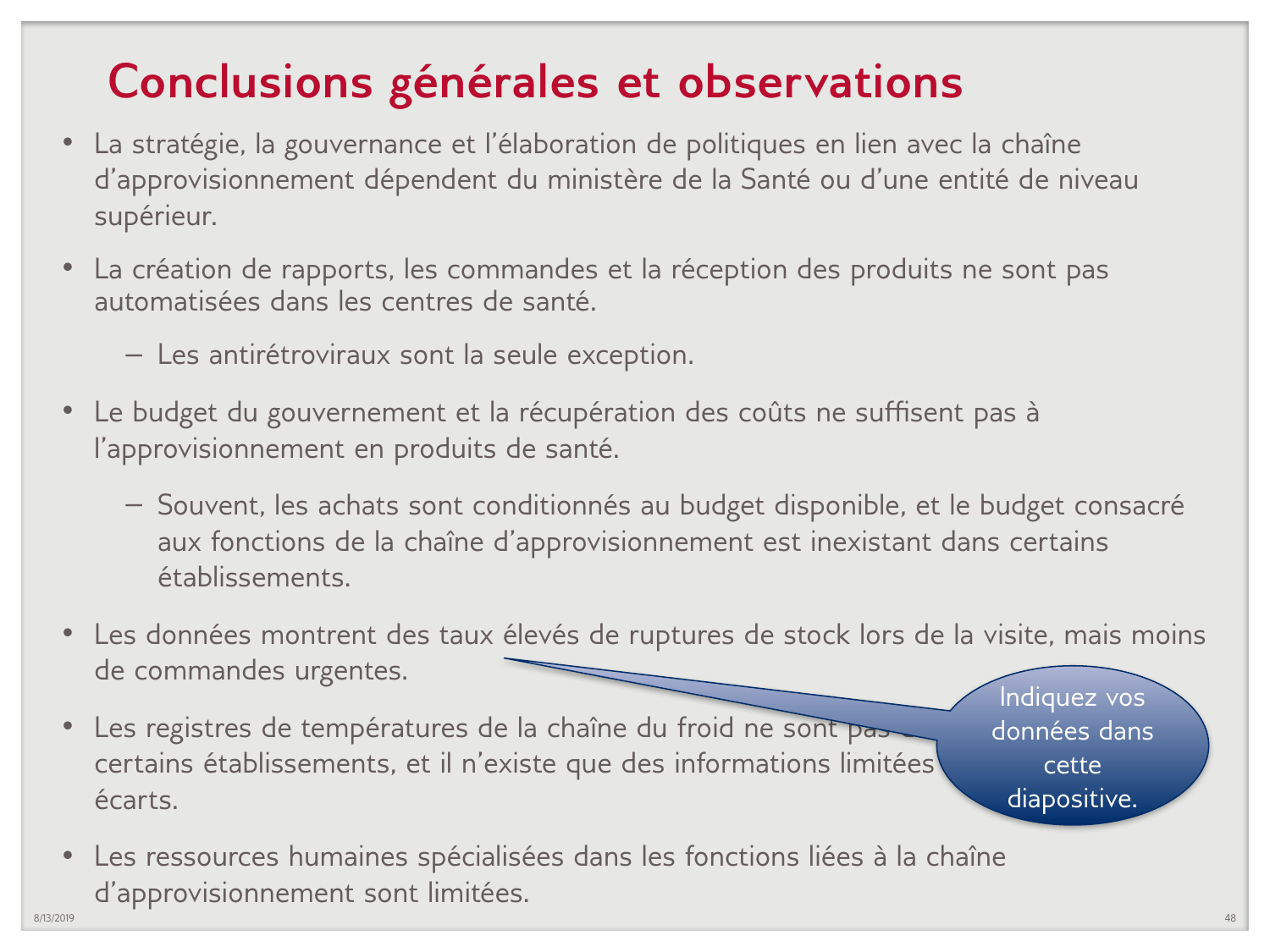

Conclusions générales et observations
La stratégie, la gouvernance et l’élaboration de politiques en lien avec la chaîne d’approvisionnement dépendent du ministère de la Santé ou d’une entité de niveau supérieur.
La création de rapports, les commandes et la réception des produits ne sont pas automatisées dans les centres de santé.
Les antirétroviraux sont la seule exception.
Le budget du gouvernement et la récupération des coûts ne suffisent pas à l’approvisionnement en produits de santé.
Souvent, les achats sont conditionnés au budget disponible, et le budget consacré aux fonctions de la chaîne d’approvisionnement est inexistant dans certains établissements.
Les données montrent des taux élevés de ruptures de stock lors de la visite, mais moins de commandes urgentes.
Les registres de températures de la chaîne du froid ne sont pas disponibles dans certains établissements, et il n’existe que des informations limitées concernant les écarts.
Les ressources humaines spécialisées dans les fonctions liées à la chaîne d’approvisionnement sont limitées.

Indiquez vos données dans cette diapositive.
8/13/2019
48